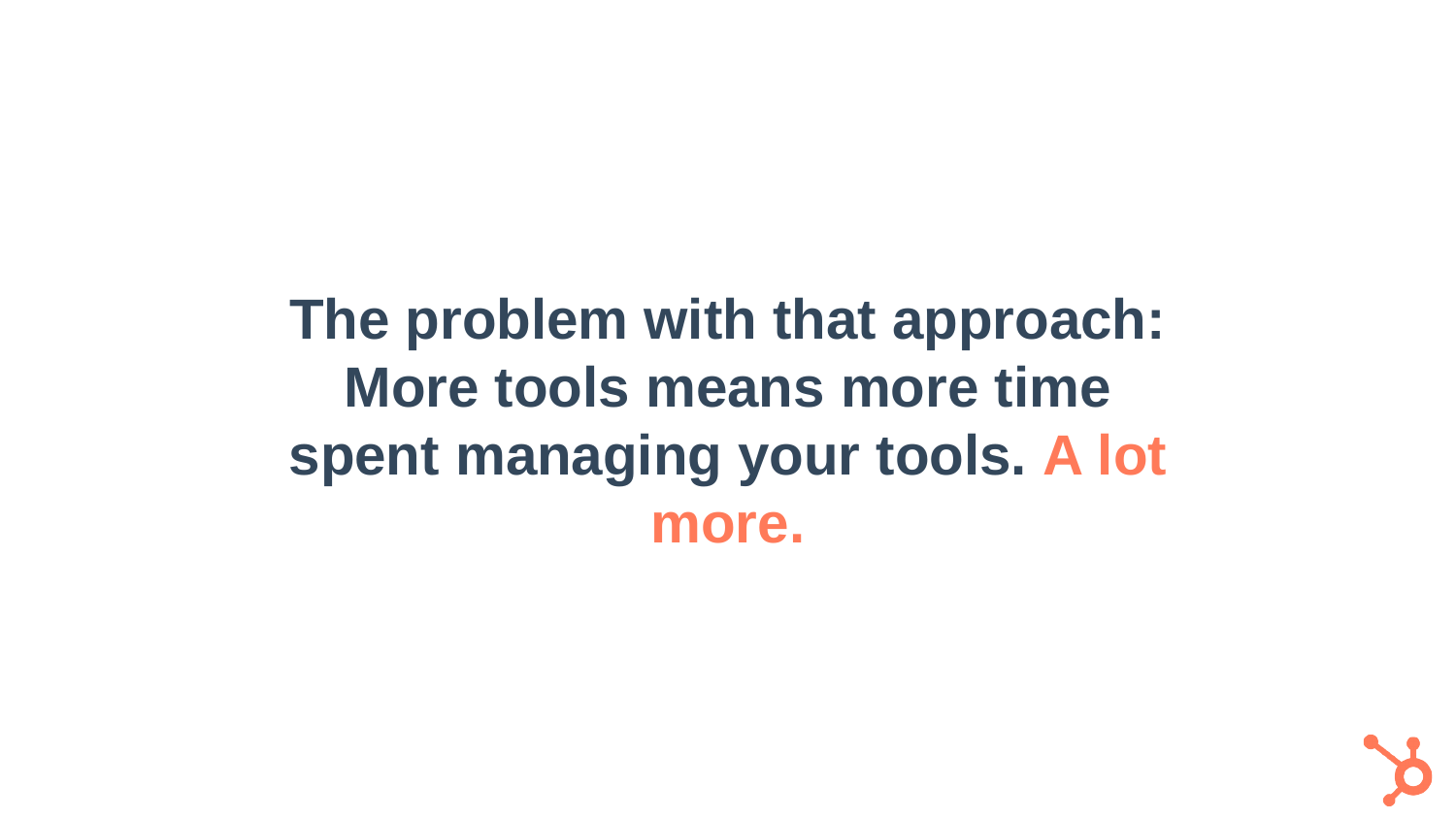

# The problem with that approach: More tools means more time spent managing your tools. A lot more.